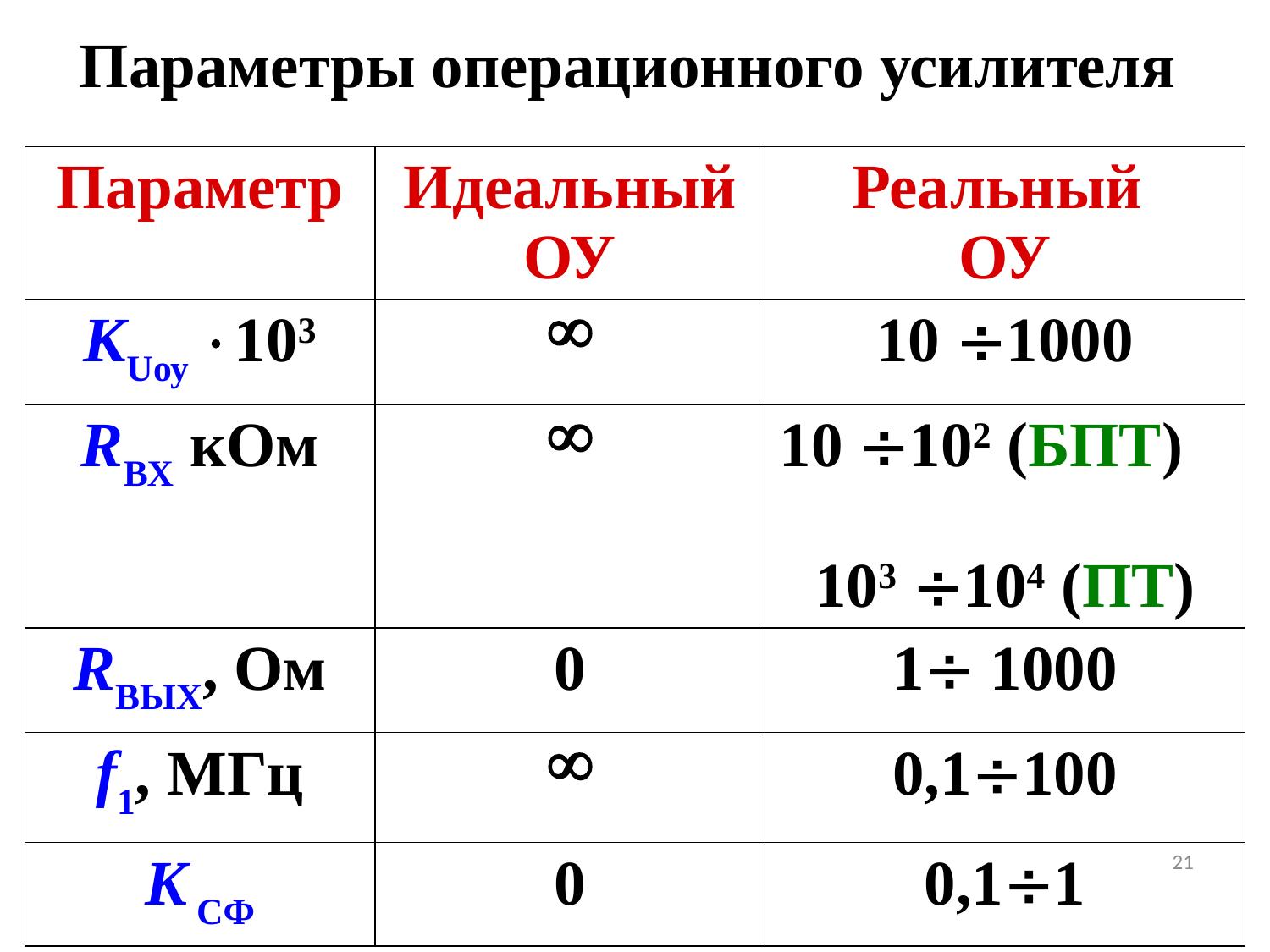

Параметры операционного усилителя
| Параметр | Идеальный ОУ | Реальный ОУ |
| --- | --- | --- |
| КUоу ⋅103 | ∞ | 10 ÷1000 |
| RВХ кОм | ∞ | 10 ÷102 (БПТ) 103 ÷104 (ПТ) |
| RВЫХ, Ом | 0 | 1÷ 1000 |
| f1, МГц | ∞ | 0,1÷100 |
| K СФ | 0 | 0,1÷1 |
21